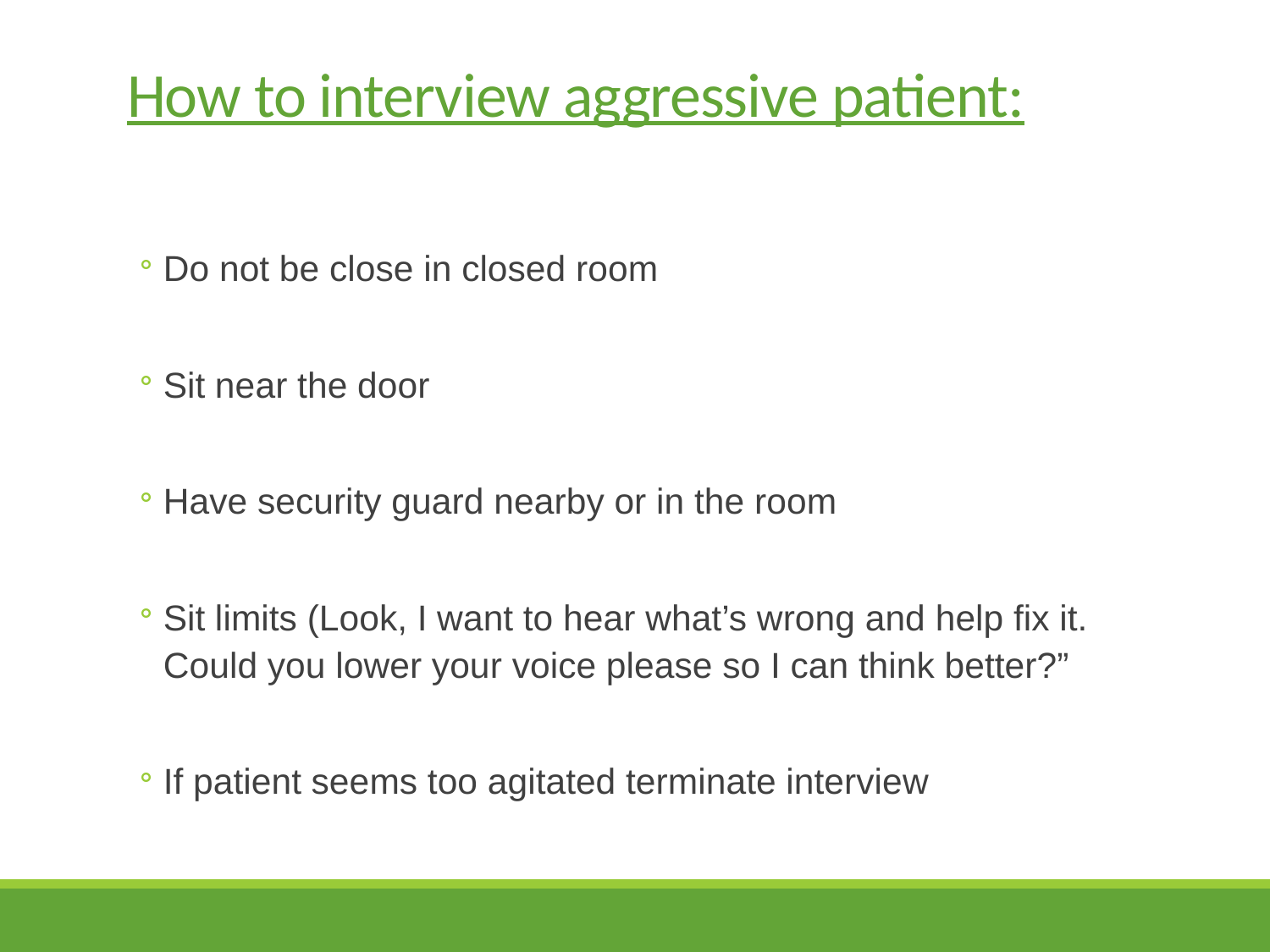

# How to interview aggressive patient:

Do not be close in closed room

Sit near the door

Have security guard nearby or in the room

Sit limits (Look, I want to hear what’s wrong and help fix it.  Could you lower your voice please so I can think better?”

If patient seems too agitated terminate interview